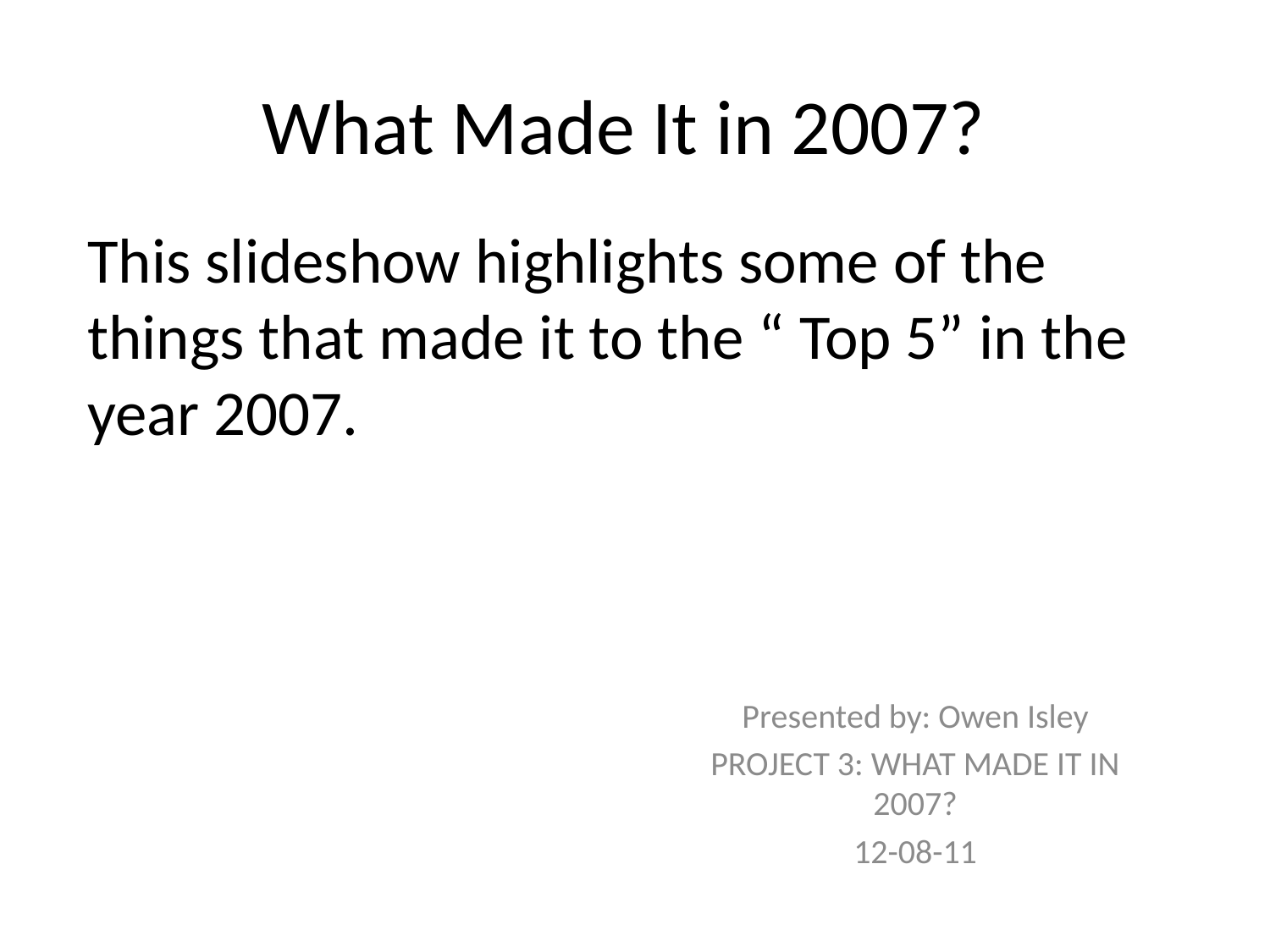

# What Made It in 2007?
This slideshow highlights some of the things that made it to the “ Top 5” in the year 2007.
Presented by: Owen Isley
PROJECT 3: WHAT MADE IT IN 2007?
12-08-11